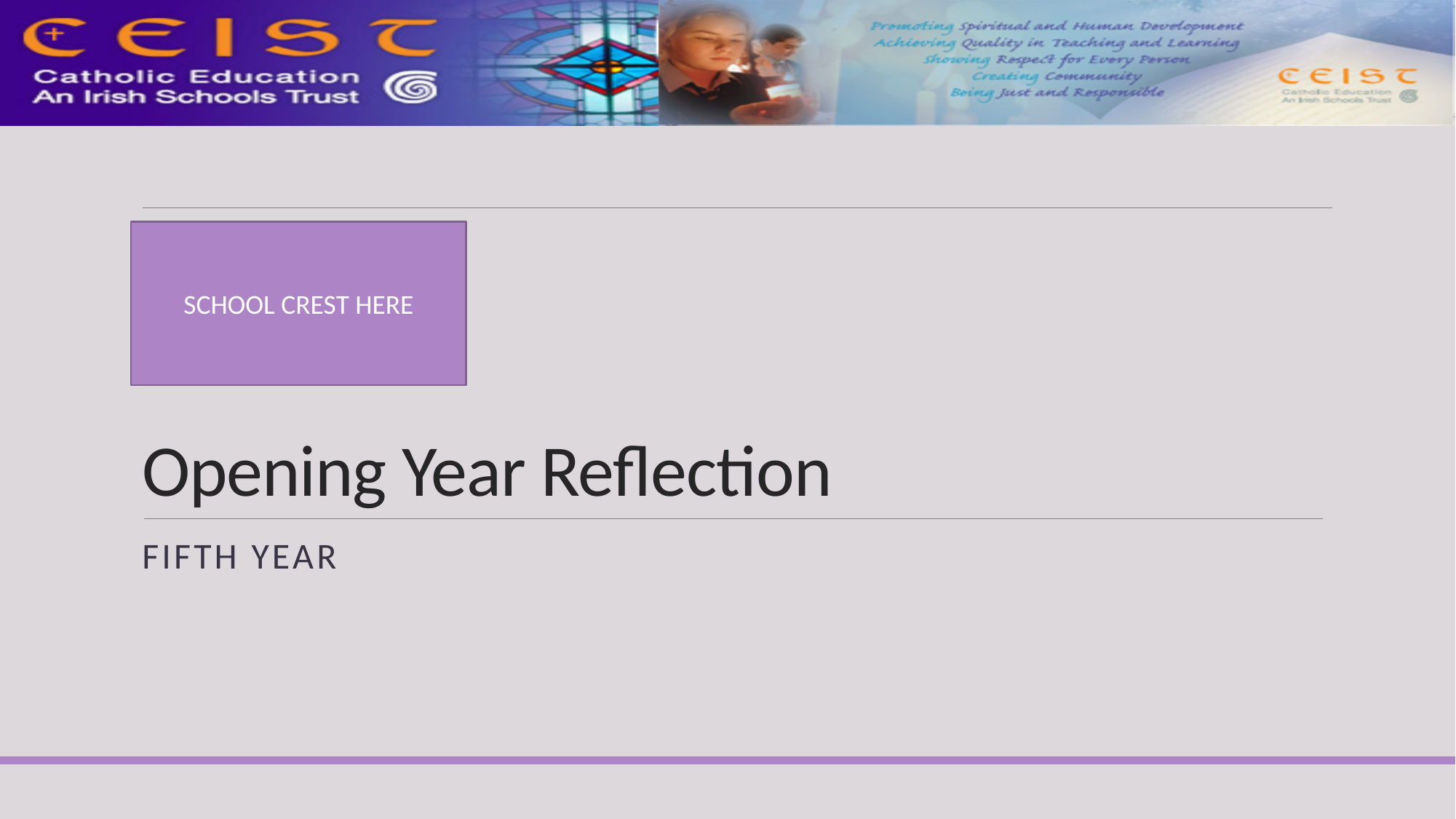

# Opening Year Reflection
SCHOOL CREST HERE
Fifth year